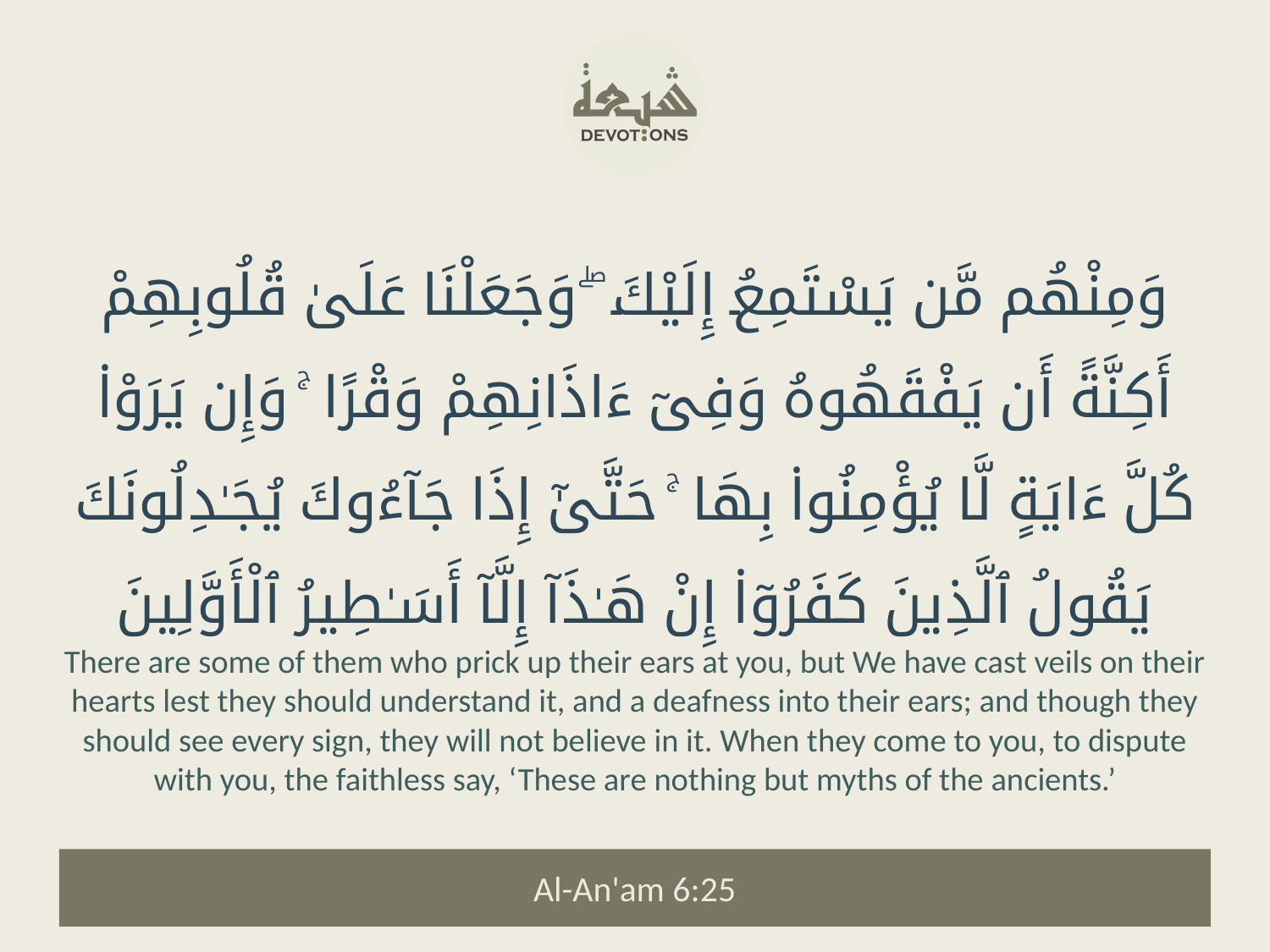

وَمِنْهُم مَّن يَسْتَمِعُ إِلَيْكَ ۖ وَجَعَلْنَا عَلَىٰ قُلُوبِهِمْ أَكِنَّةً أَن يَفْقَهُوهُ وَفِىٓ ءَاذَانِهِمْ وَقْرًا ۚ وَإِن يَرَوْا۟ كُلَّ ءَايَةٍ لَّا يُؤْمِنُوا۟ بِهَا ۚ حَتَّىٰٓ إِذَا جَآءُوكَ يُجَـٰدِلُونَكَ يَقُولُ ٱلَّذِينَ كَفَرُوٓا۟ إِنْ هَـٰذَآ إِلَّآ أَسَـٰطِيرُ ٱلْأَوَّلِينَ
There are some of them who prick up their ears at you, but We have cast veils on their hearts lest they should understand it, and a deafness into their ears; and though they should see every sign, they will not believe in it. When they come to you, to dispute with you, the faithless say, ‘These are nothing but myths of the ancients.’
Al-An'am 6:25